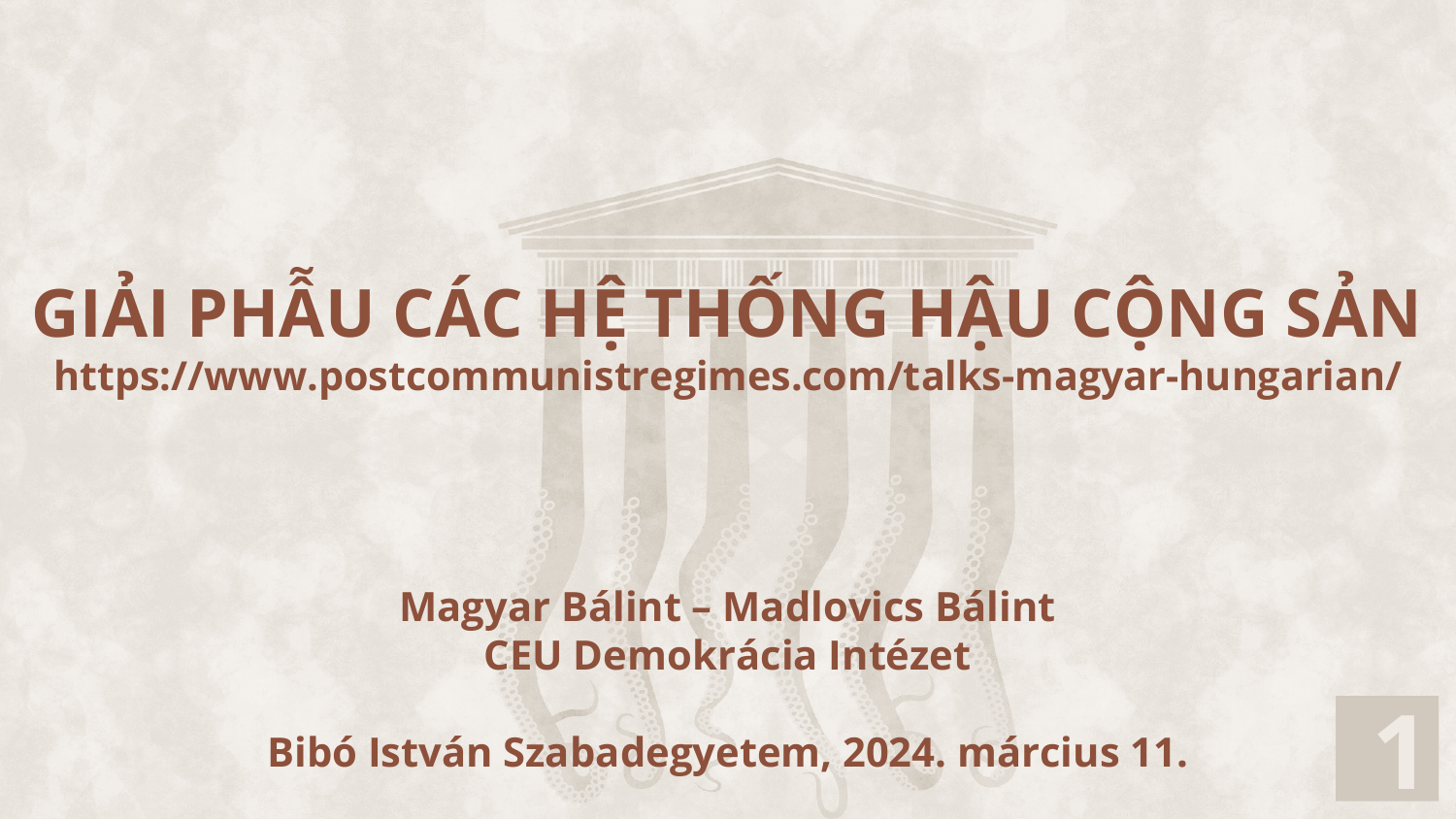

GIẢI PHẪU CÁC HỆ THỐNG HẬU CỘNG SẢN
https://www.postcommunistregimes.com/talks-magyar-hungarian/

Magyar Bálint – Madlovics Bálint
CEU Demokrácia Intézet

Bibó István Szabadegyetem, 2024. március 11.
1